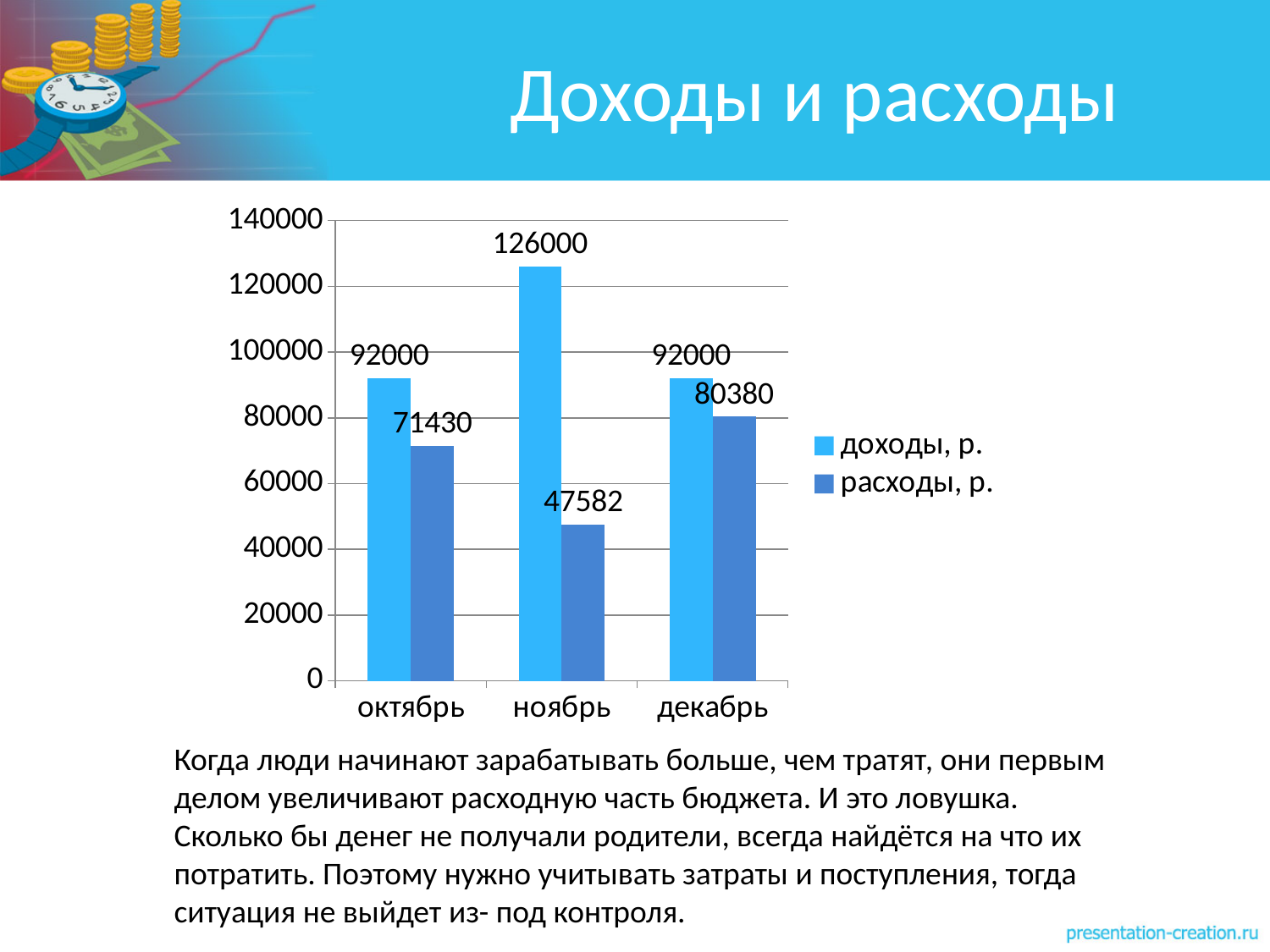

# Доходы и расходы

### Chart

| Category | доходы, р. | расходы, р. |
|---|---|---|
| октябрь | 92000.0 | 71430.0 |
| ноябрь | 126000.0 | 47582.0 |
| декабрь | 92000.0 | 80380.0 |
Когда люди начинают зарабатывать больше, чем тратят, они первым делом увеличивают расходную часть бюджета. И это ловушка. Сколько бы денег не получали родители, всегда найдётся на что их потратить. Поэтому нужно учитывать затраты и поступления, тогда ситуация не выйдет из- под контроля.